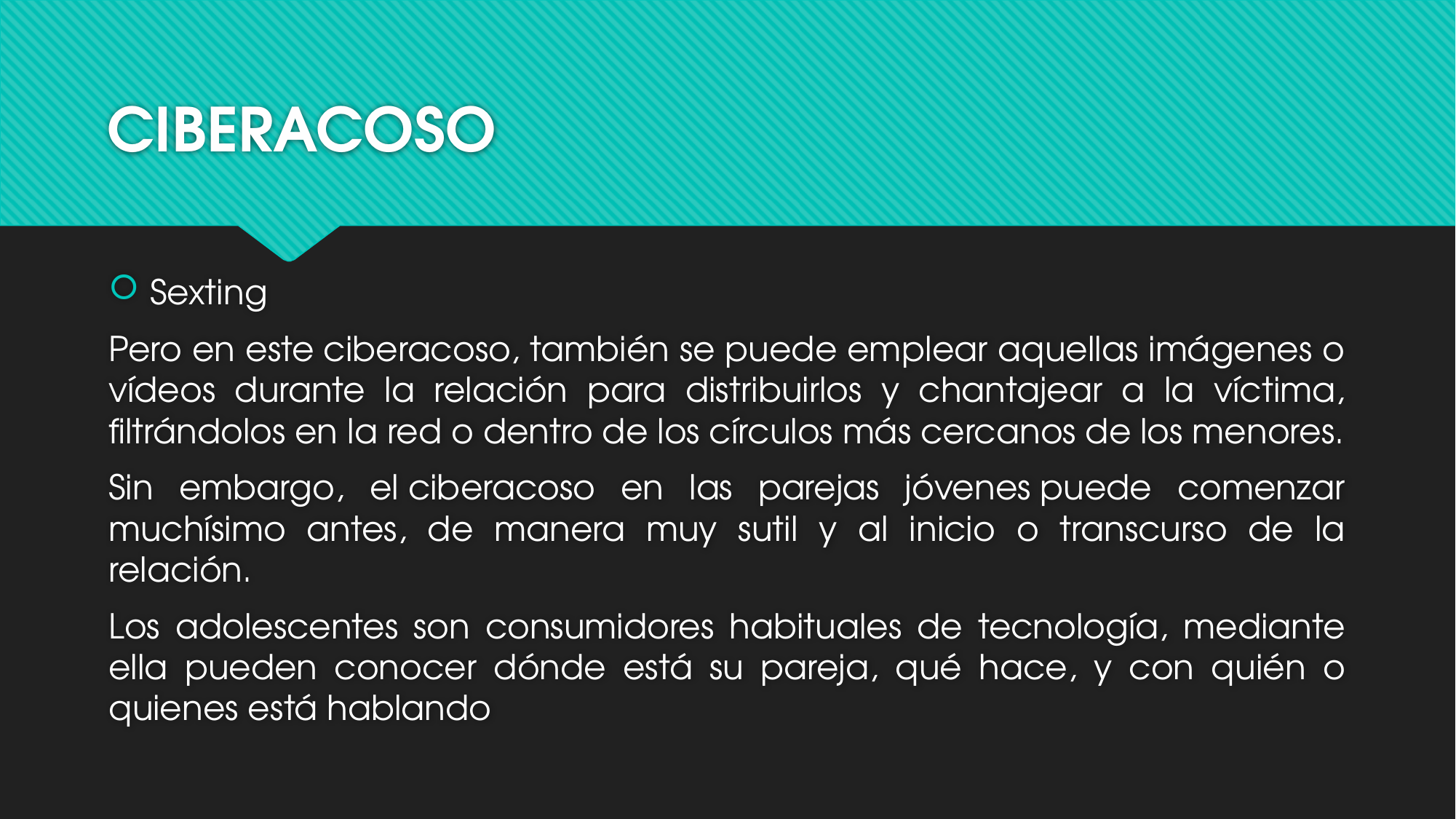

# CIBERACOSO
Sexting
Pero en este ciberacoso, también se puede emplear aquellas imágenes o vídeos durante la relación para distribuirlos y chantajear a la víctima, filtrándolos en la red o dentro de los círculos más cercanos de los menores.
Sin embargo, el ciberacoso en las parejas jóvenes puede comenzar muchísimo antes, de manera muy sutil y al inicio o transcurso de la relación.
Los adolescentes son consumidores habituales de tecnología, mediante ella pueden conocer dónde está su pareja, qué hace, y con quién o quienes está hablando